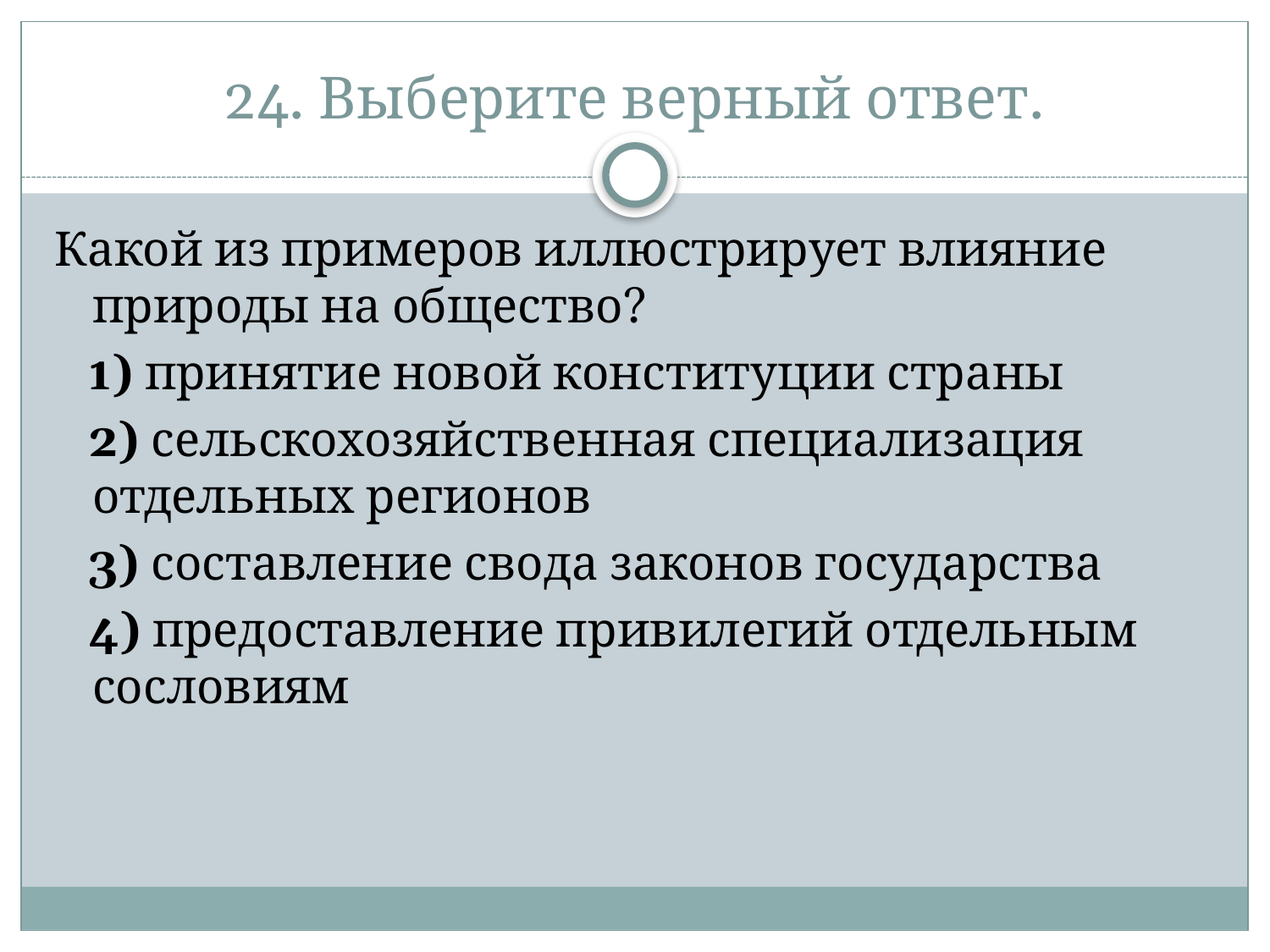

# 24. Выберите верный ответ.
Какой из примеров иллюстрирует влияние природы на общество?
   1) принятие новой конституции страны
   2) сельскохозяйственная специализация отдельных регионов
   3) составление свода законов государства
   4) предоставление привилегий отдельным сословиям